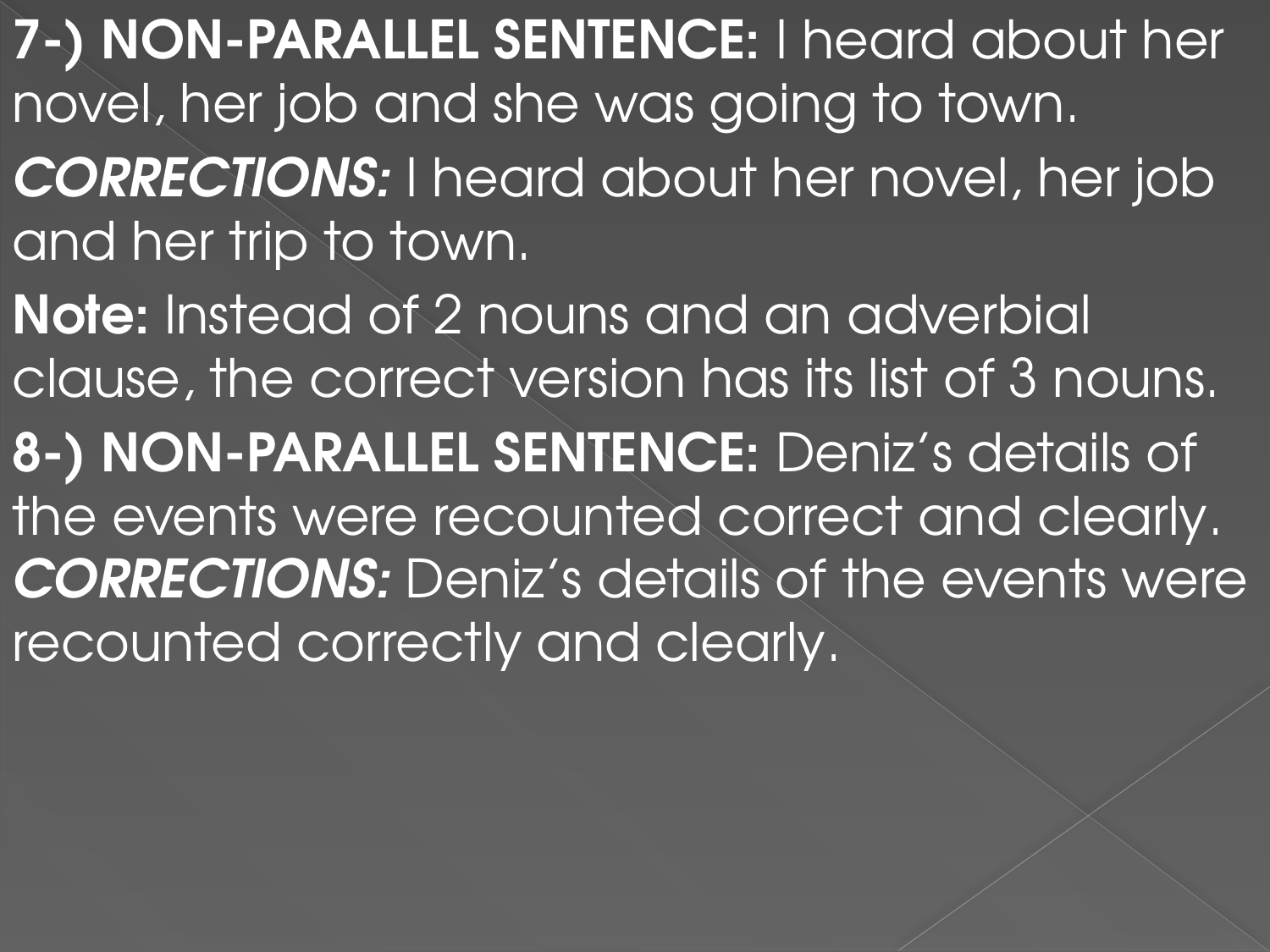

7-) NON-PARALLEL SENTENCE: I heard about her novel, her job and she was going to town.
CORRECTIONS: I heard about her novel, her job and her trip to town.
Note: Instead of 2 nouns and an adverbial clause, the correct version has its list of 3 nouns.
8-) NON-PARALLEL SENTENCE: Deniz’s details of the events were recounted correct and clearly.
CORRECTIONS: Deniz’s details of the events were recounted correctly and clearly.